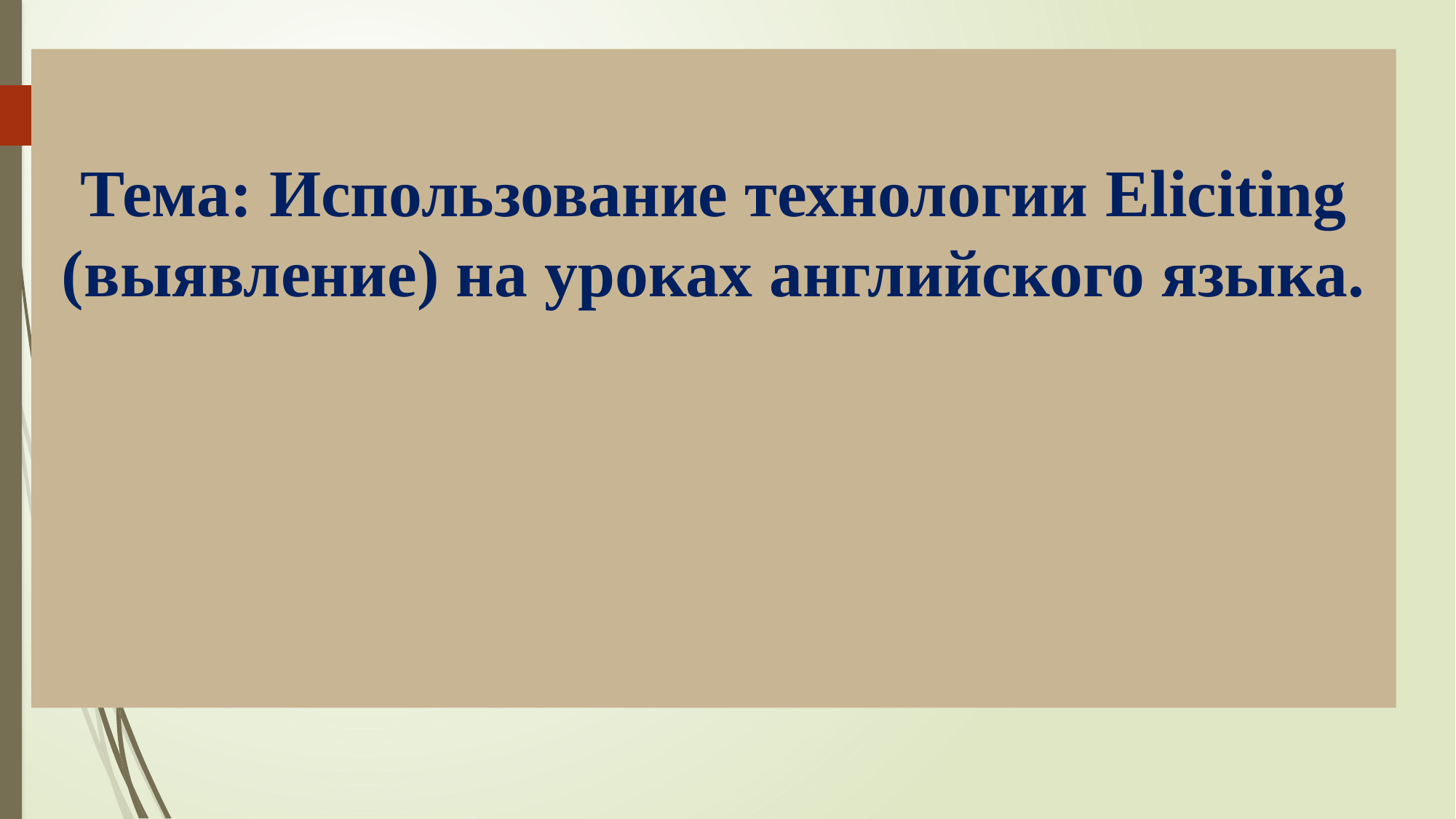

#

Тема: Использование технологии Eliciting (выявление) на уроках английского языка.